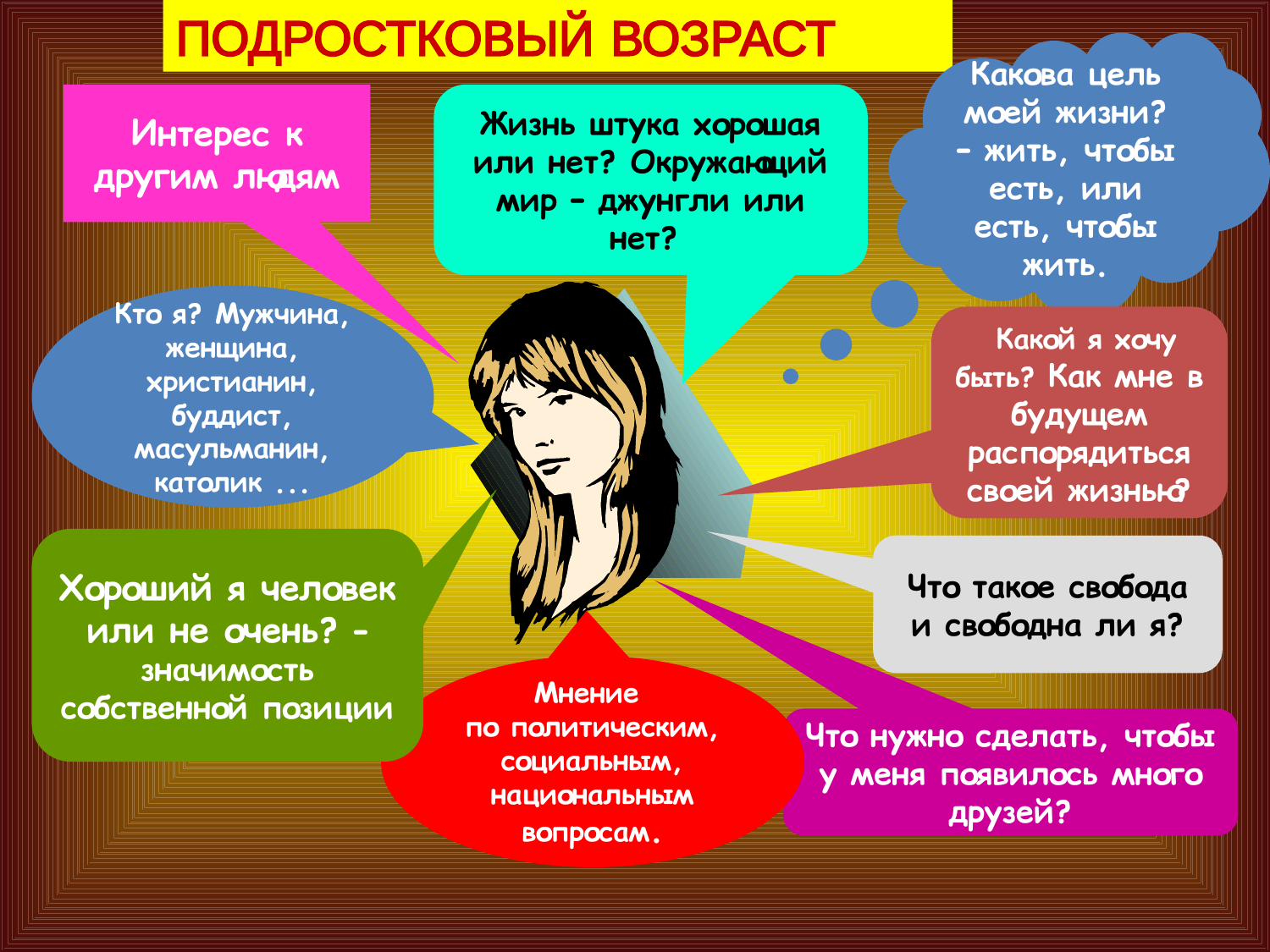

ПОДРОСТКОВЫЙ ВОЗРАСТ
Какова цель моей жизни? – жить, чтобы есть, или есть, чтобы жить.
Интерес к другим людям
Жизнь штука хорошая или нет? Окружающий мир – джунгли или нет?

Кто я? Мужчина, женщина, христианин, буддист, масульманин, католик ...
 Какой я хочу быть? Как мне в будущем распорядиться своей жизнью?
Хороший я человек или не очень? – значимость собственной позиции
Что такое свобода и свободна ли я?
Мнение
по политическим, социальным, национальным вопросам.
Что нужно сделать, чтобы у меня появилось много друзей?